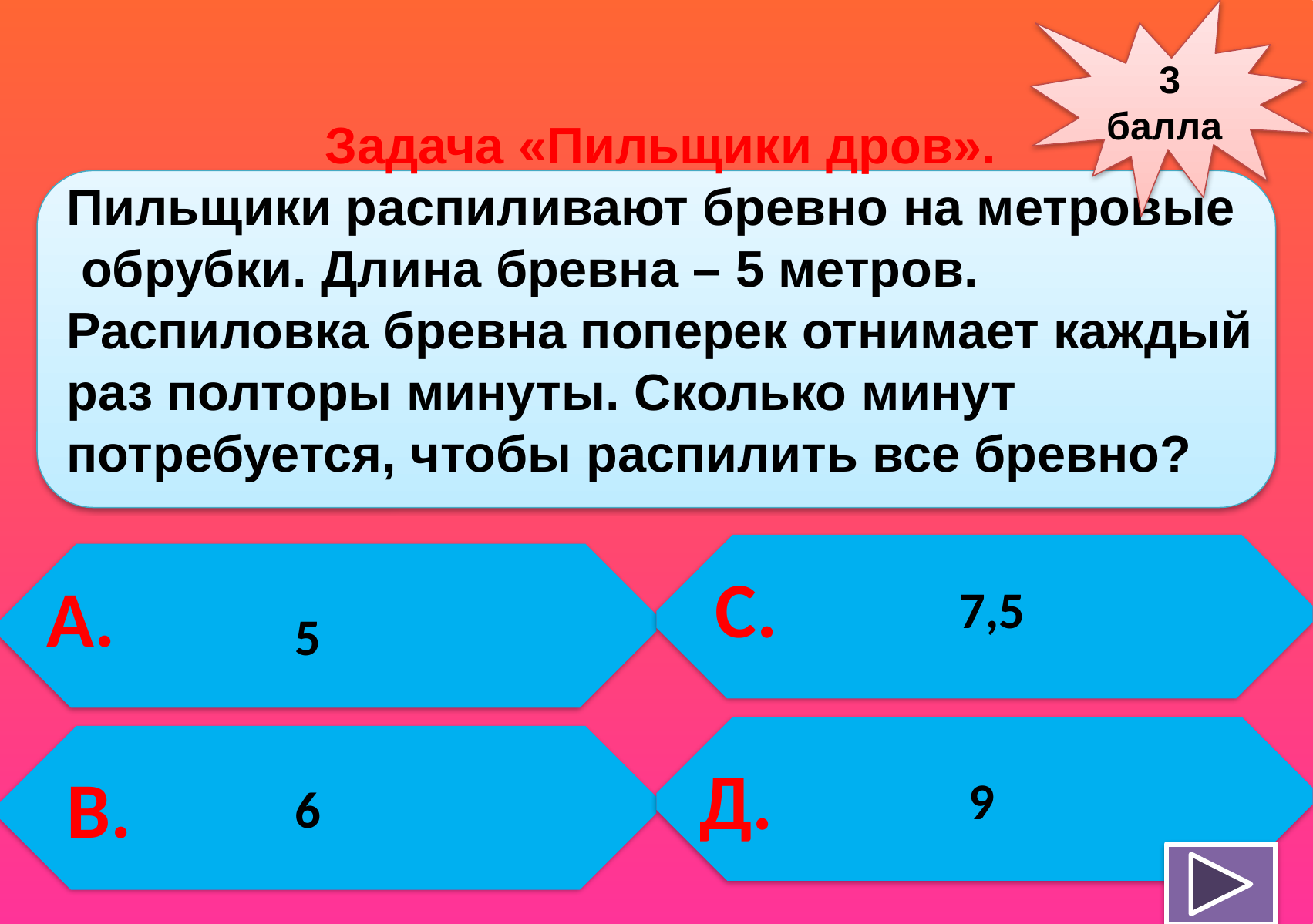

3 балла

Задача «Пильщики дров».
Пильщики распиливают бревно на метровые
 обрубки. Длина бревна – 5 метров. Распиловка бревна поперек отнимает каждый раз полторы минуты. Сколько минут потребуется, чтобы распилить все бревно?

С.

А.
7,5
5

Д.
В.
9
6